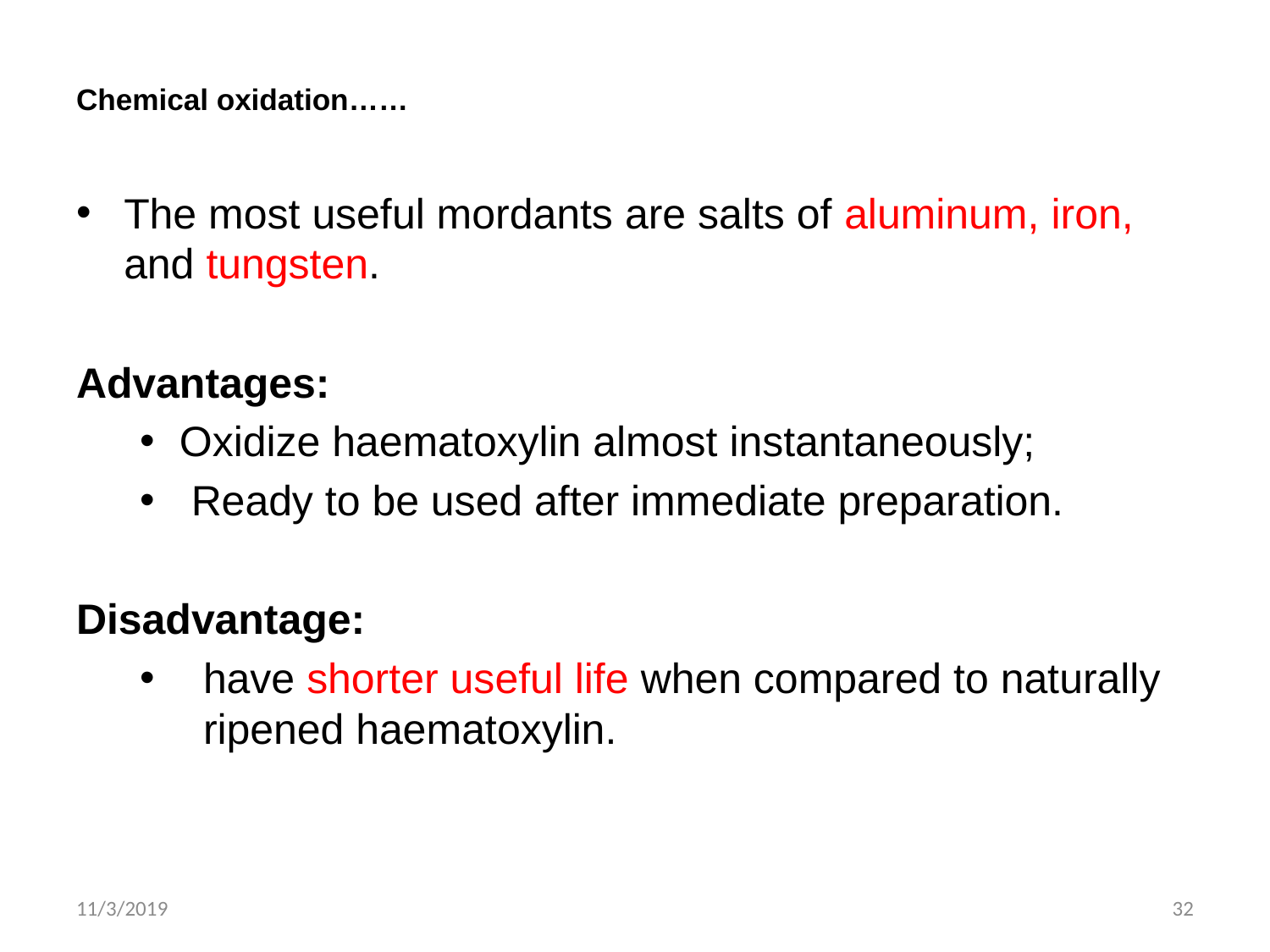

# Chemical oxidation……
The most useful mordants are salts of aluminum, iron, and tungsten.

Advantages:
Oxidize haematoxylin almost instantaneously;
 Ready to be used after immediate preparation.

Disadvantage:
have shorter useful life when compared to naturally ripened haematoxylin.

11/3/2019
32